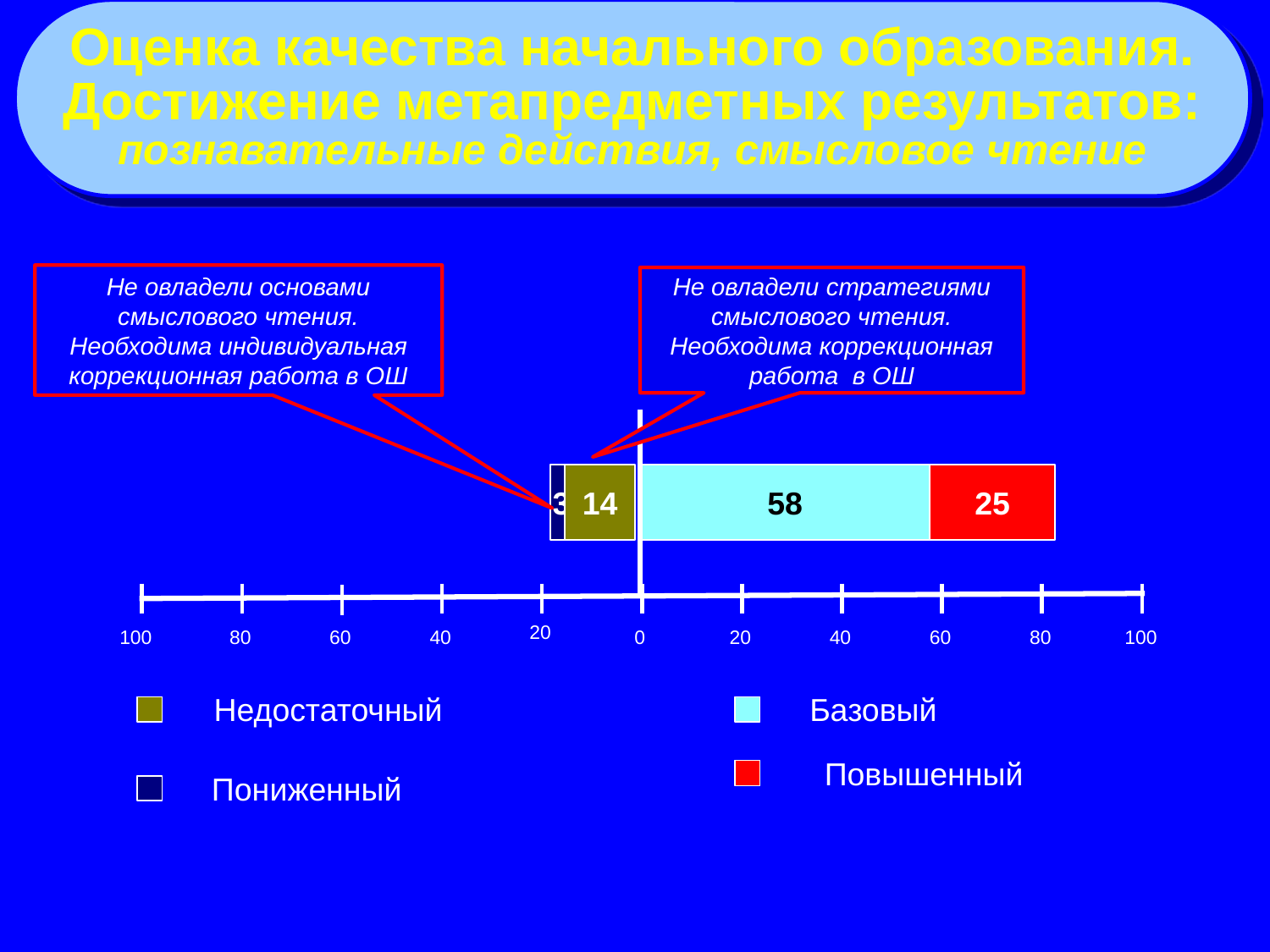

Оценка качества начального образования.
Достижение метапредметных результатов:
познавательные действия, смысловое чтение
Не овладели основами смыслового чтения.
Необходима индивидуальная коррекционная работа в ОШ
Не овладели стратегиями смыслового чтения.
Необходима коррекционная работа  в ОШ
3
14
58
25
20
40
100
80
60
0
20
40
60
80
100
Недостаточный
Базовый

Повышенный

Пониженный